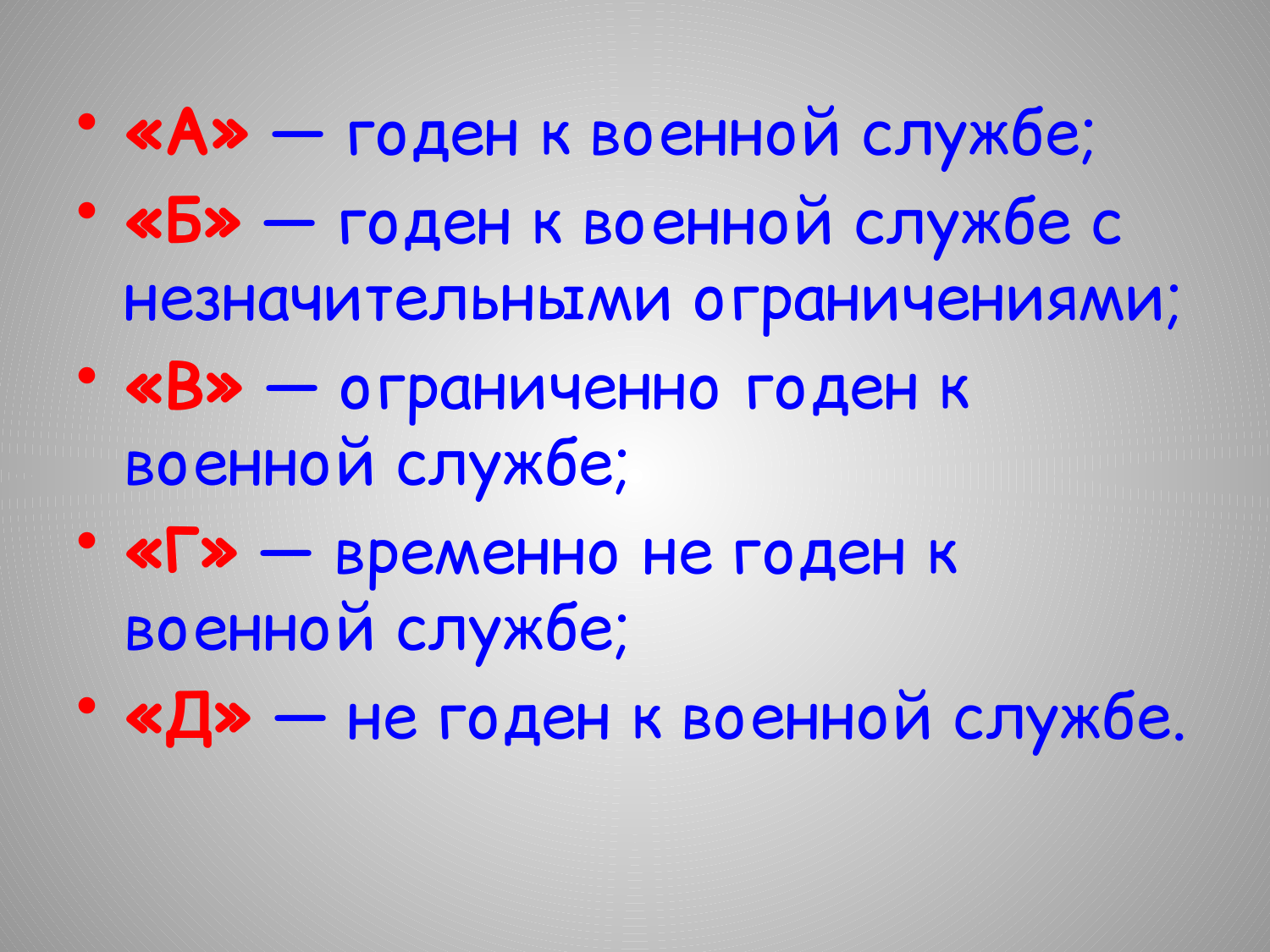

«А» — годен к военной службе;
«Б» — годен к военной службе с незначительными ограничениями;
«В» — ограниченно годен к военной службе;
«Г» — временно не годен к военной службе;
«Д» — не годен к военной службе.